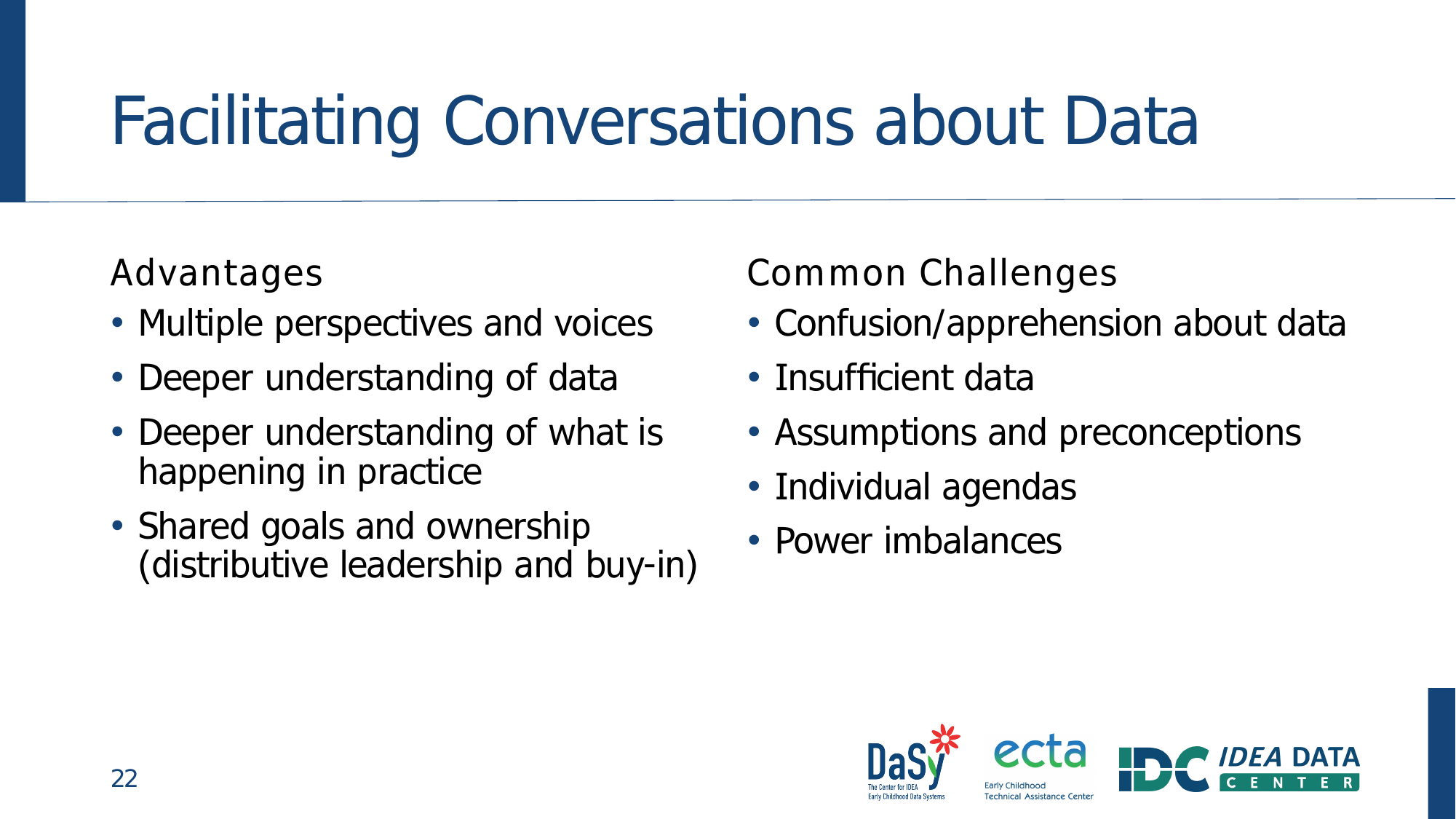

# Facilitating Conversations about Data
Advantages
Common Challenges
Multiple perspectives and voices
Deeper understanding of data
Deeper understanding of what is happening in practice
Shared goals and ownership (distributive leadership and buy-in)

Confusion/apprehension about data
Insufficient data
Assumptions and preconceptions
Individual agendas
Power imbalances